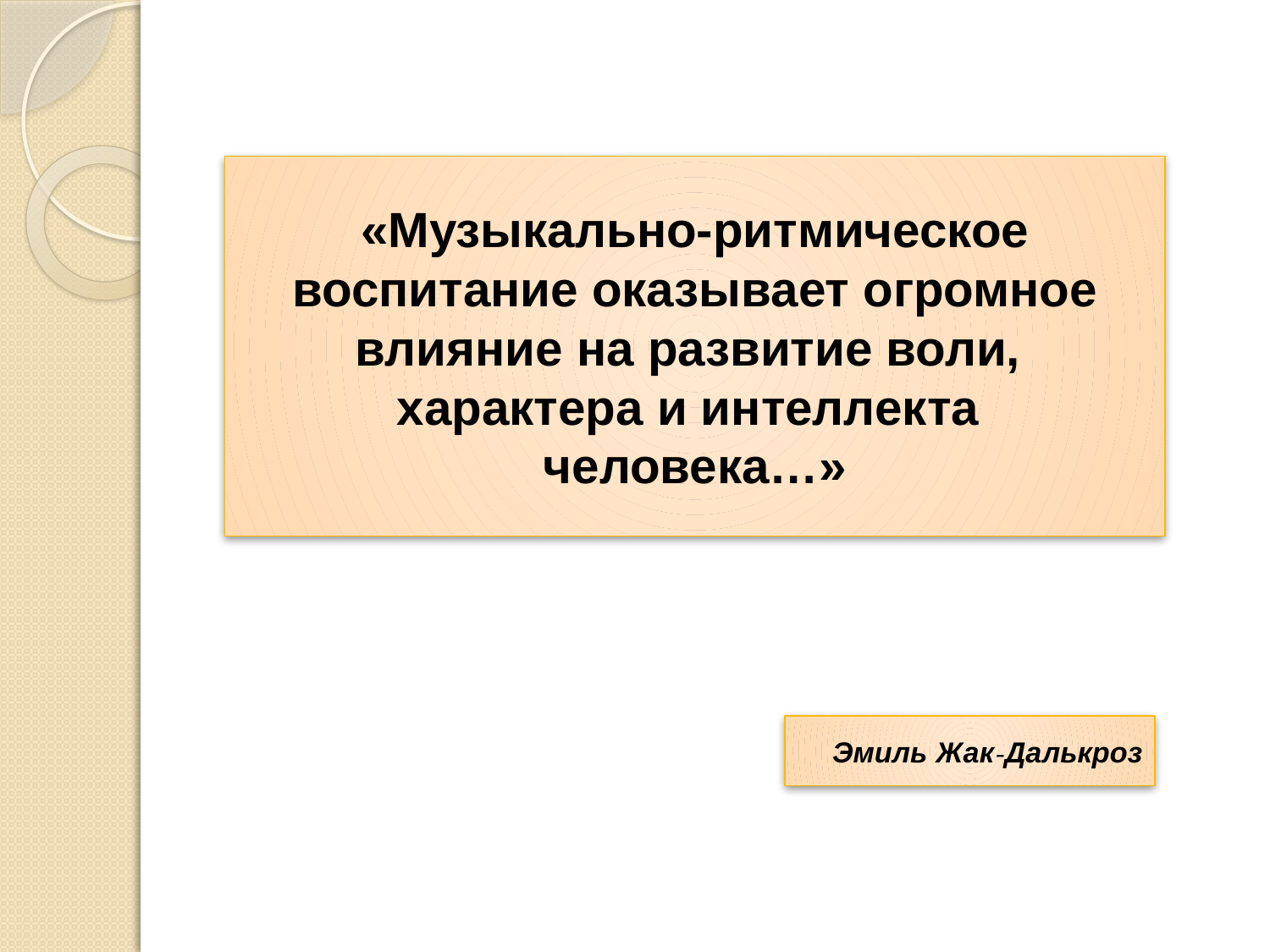

# «Музыкально-ритмическое воспитание оказывает огромное влияние на развитие воли, характера и интеллекта человека…»
Эмиль Жак-Далькроз